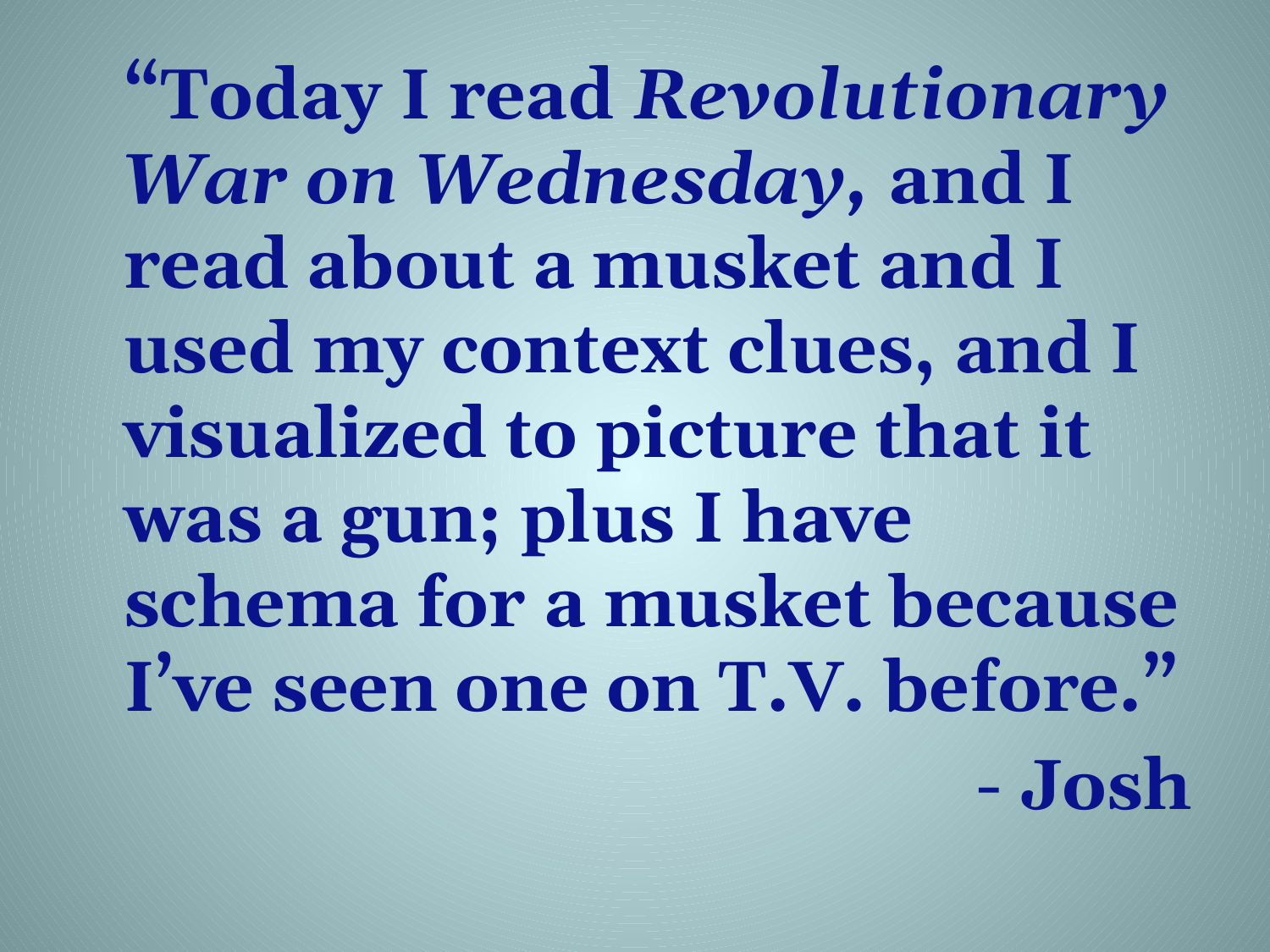

“Today I read Revolutionary War on Wednesday, and I read about a musket and I used my context clues, and I visualized to picture that it was a gun; plus I have schema for a musket because I’ve seen one on T.V. before.”
							     - Josh